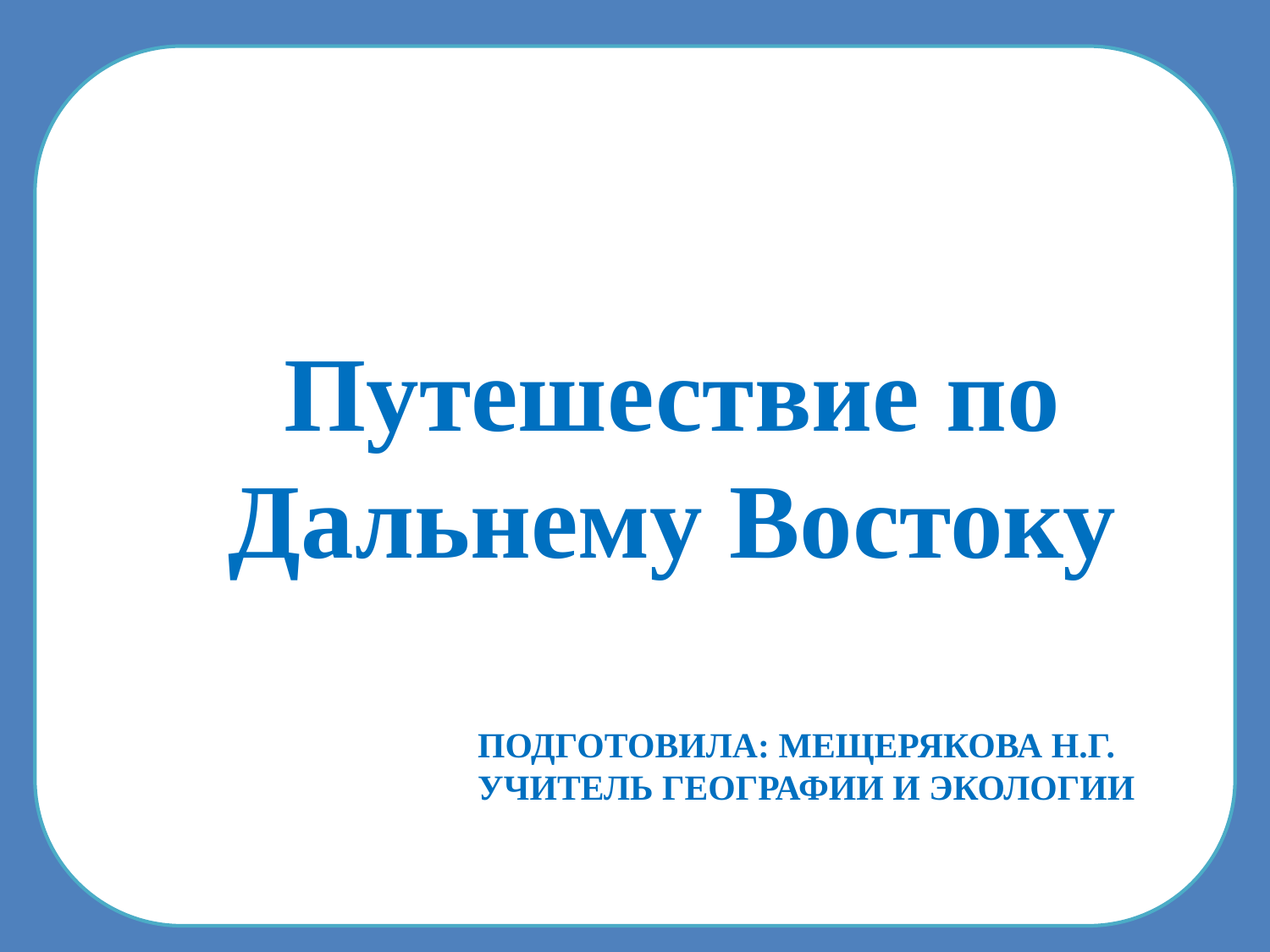

Путешествие по Дальнему Востоку
# Подготовила: Мещерякова Н.Г. учитель географии и экологии